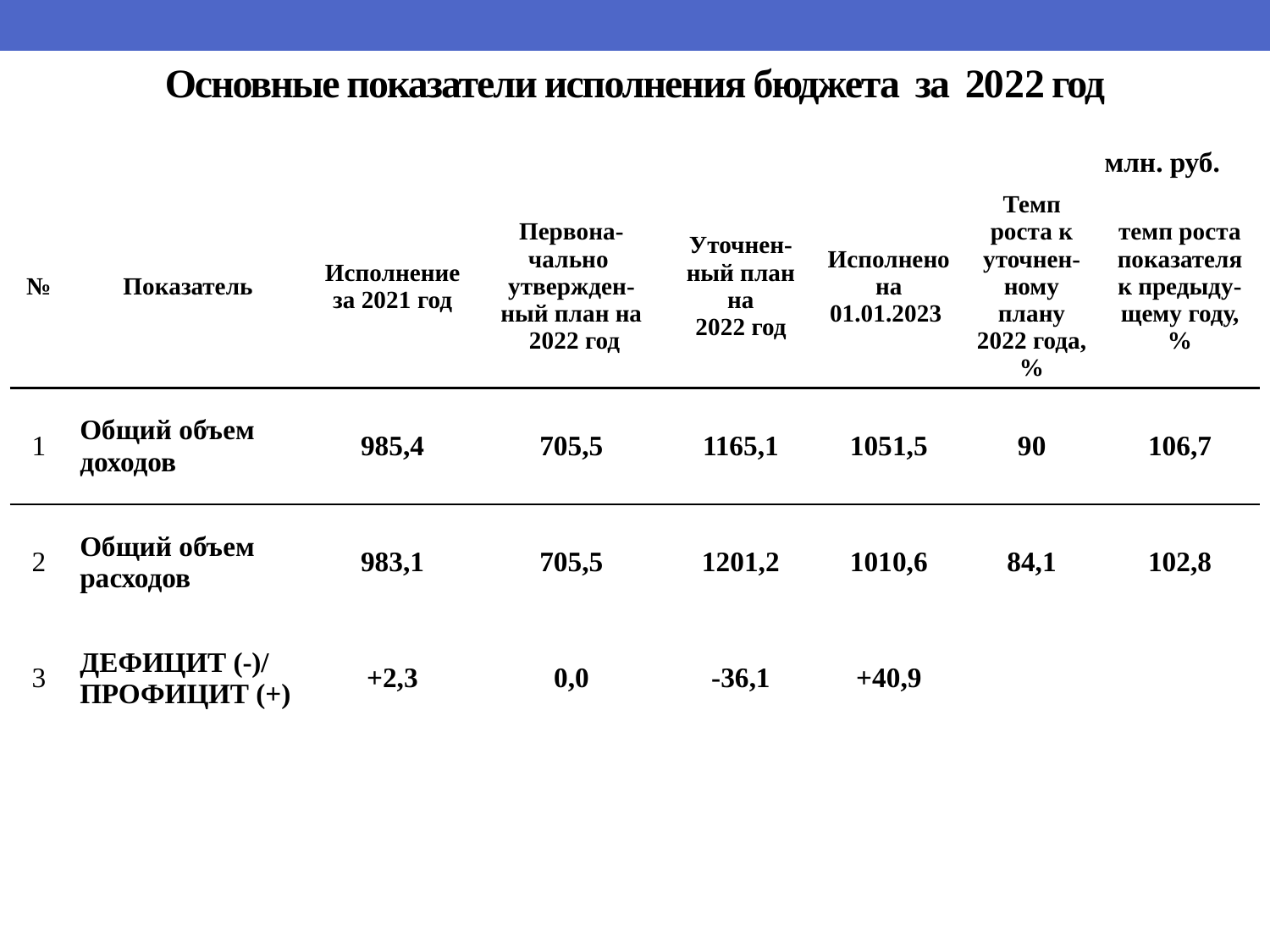

# Основные показатели исполнения бюджета  за  2022 год
млн. руб.
| № | Показатель | Исполнение за 2021 год | Первона-чально утвержден-ный план на 2022 год | Уточнен-ный план на 2022 год | Исполнено на 01.01.2023 | Темп роста к уточнен-ному плану 2022 года, % | темп роста показателя к предыду-щему году, % |
| --- | --- | --- | --- | --- | --- | --- | --- |
| 1 | Общий объем доходов | 985,4 | 705,5 | 1165,1 | 1051,5 | 90 | 106,7 |
| 2 | Общий объем расходов | 983,1 | 705,5 | 1201,2 | 1010,6 | 84,1 | 102,8 |
| 3 | ДЕФИЦИТ (-)/ ПРОФИЦИТ (+) | +2,3 | 0,0 | -36,1 | +40,9 |  |  |